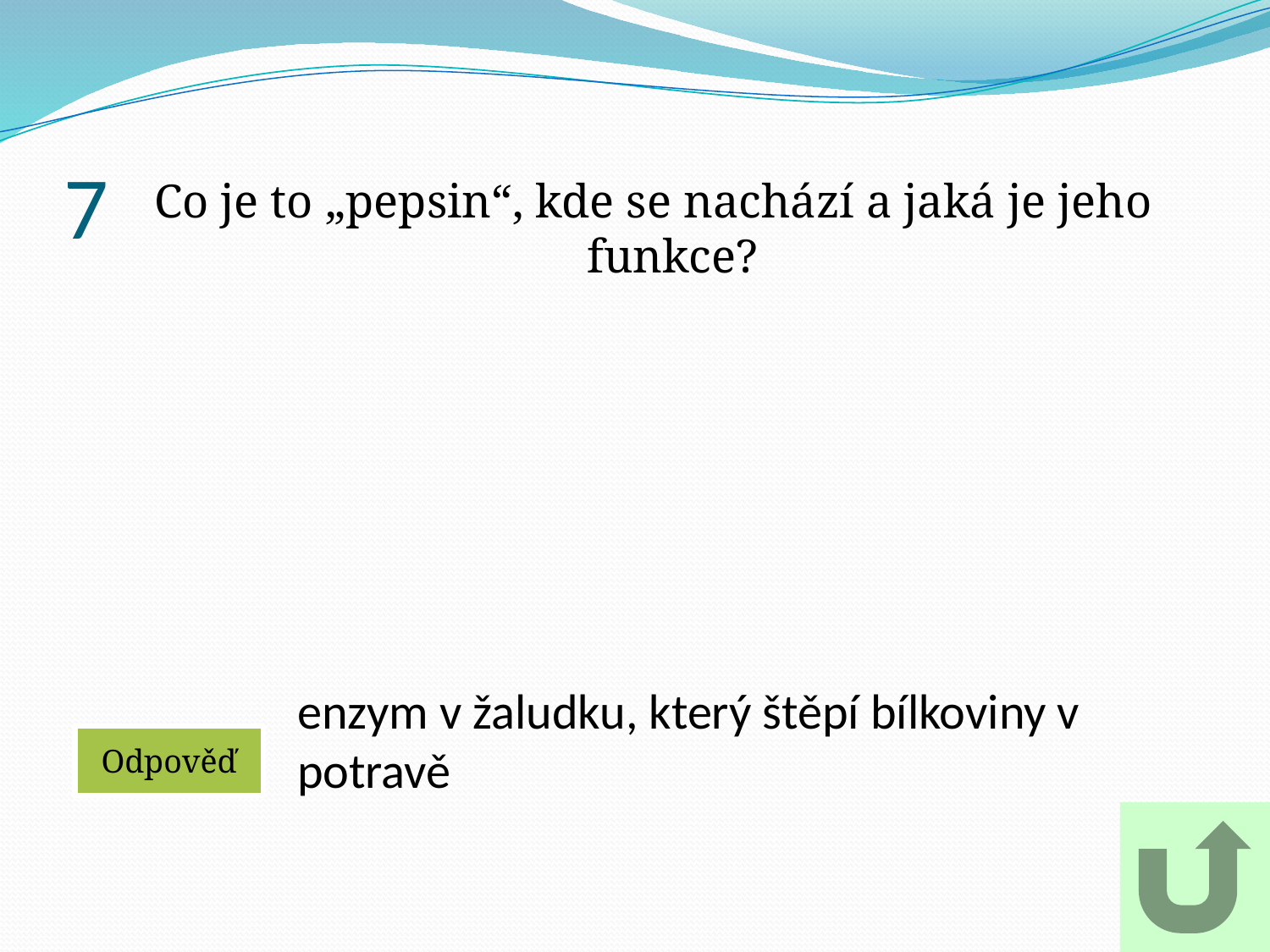

# 7
Co je to „pepsin“, kde se nachází a jaká je jeho funkce?

enzym v žaludku, který štěpí bílkoviny v potravě
Odpověď